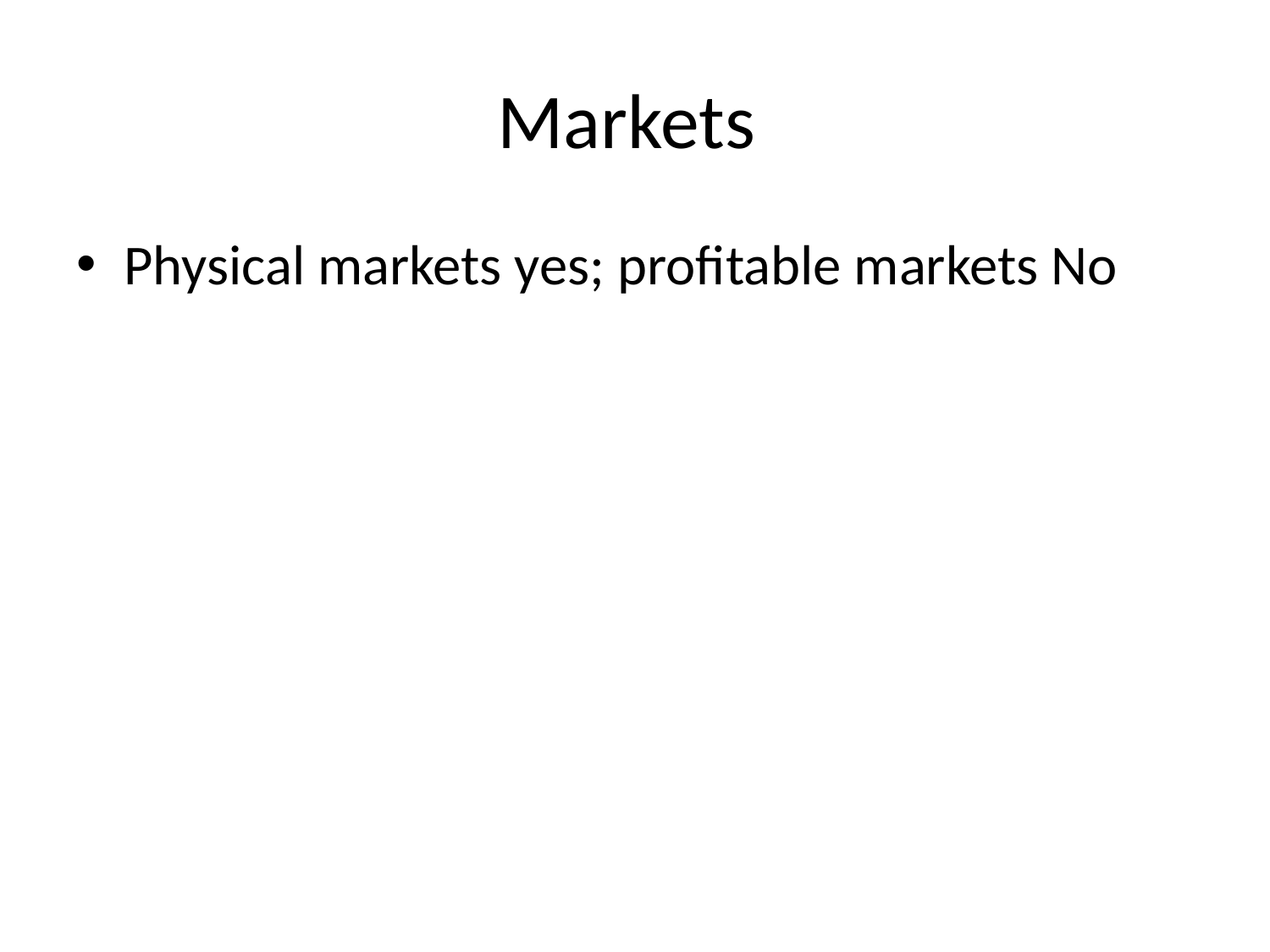

# Markets
Physical markets yes; profitable markets No